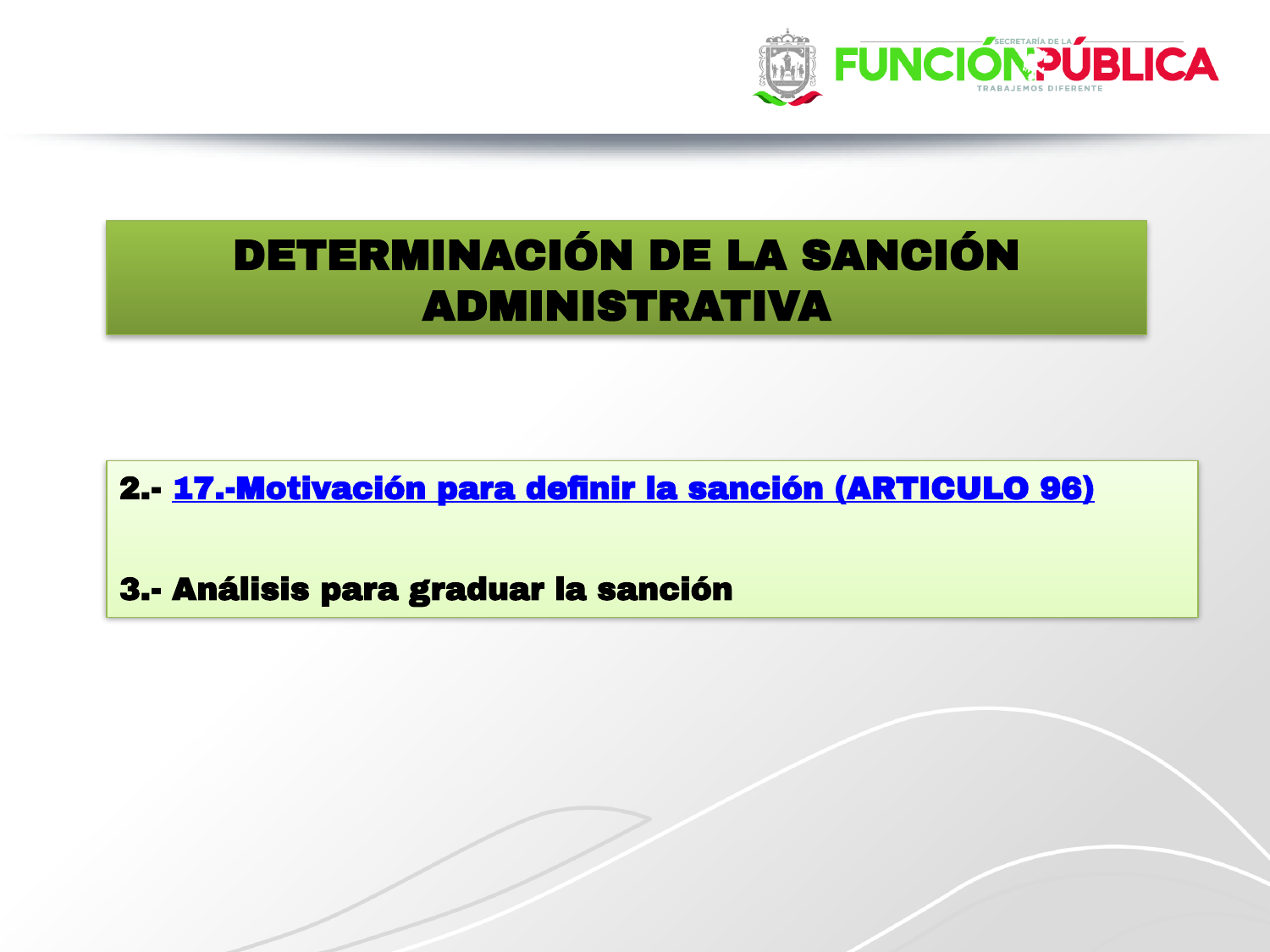

DETERMINACIÓN DE LA SANCIÓN ADMINISTRATIVA
2.- 17.-Motivación para definir la sanción (ARTICULO 96)

3.- Análisis para graduar la sanción